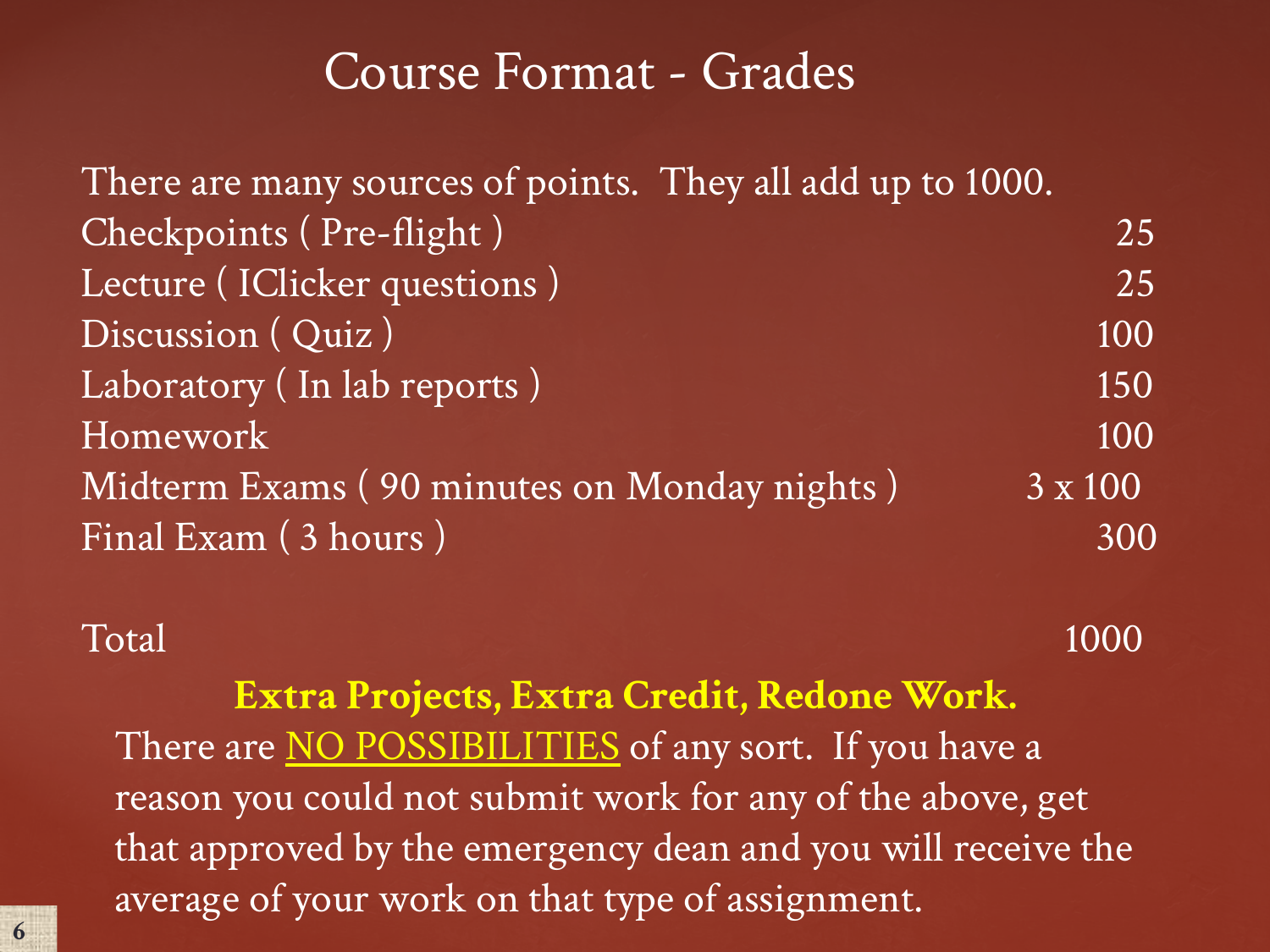

Course Format - Grades
There are many sources of points.  They all add up to 1000.
Checkpoints ( Pre-flight )					  25
Lecture ( IClicker questions )					  25
Discussion ( Quiz )						100
Laboratory ( In lab reports )					150
Homework							100
Midterm Exams ( 90 minutes on Monday nights )    	      3 x 100
Final Exam ( 3 hours )						300

Total							          1000
Extra Projects, Extra Credit, Redone Work.
There are NO POSSIBILITIES of any sort.  If you have a reason you could not submit work for any of the above, get that approved by the emergency dean and you will receive the average of your work on that type of assignment.
6